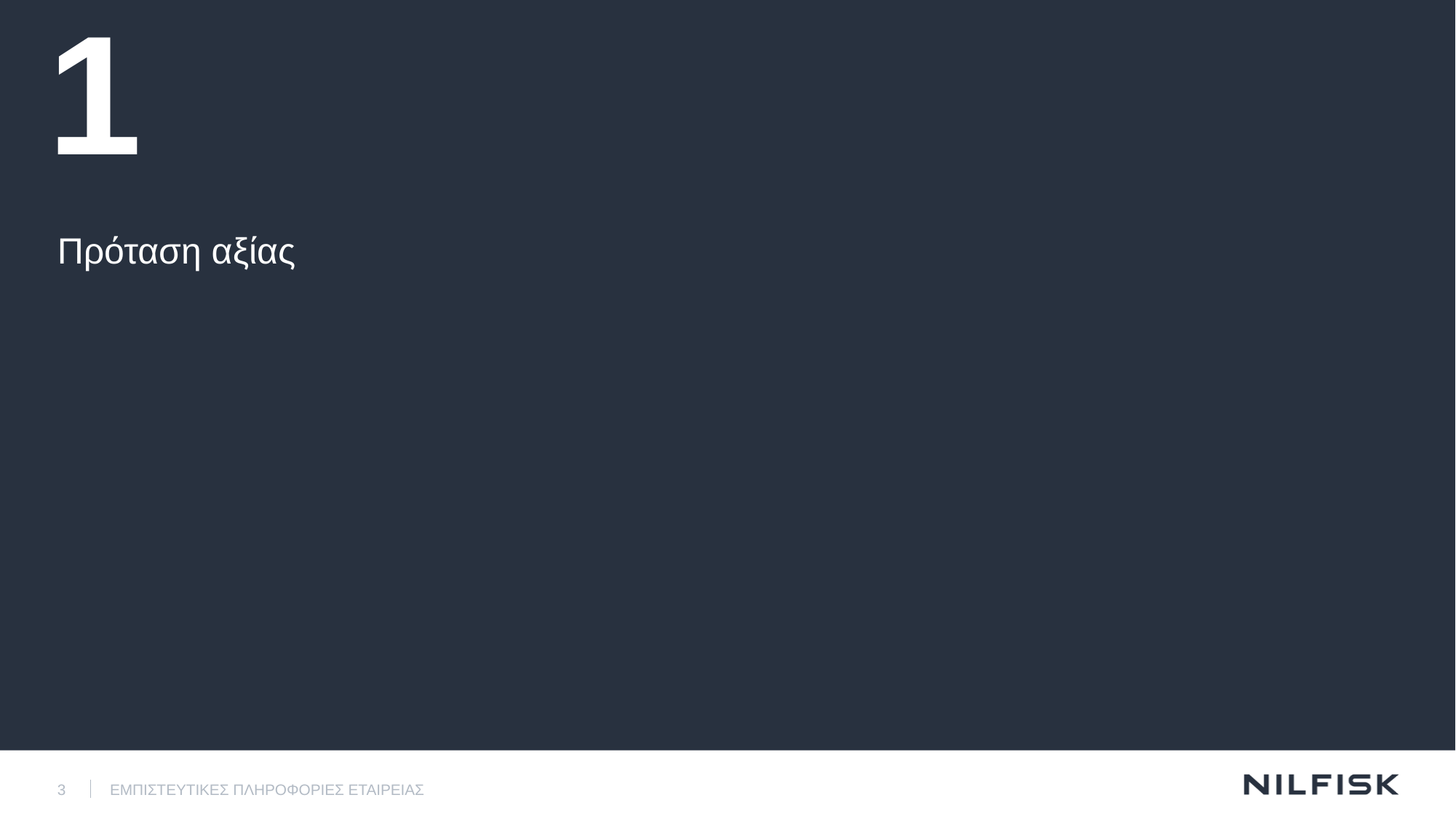

# 1
Πρόταση αξίας
3
ΕΜΠΙΣΤΕΥΤΙΚΕΣ ΠΛΗΡΟΦΟΡΙΕΣ ΕΤΑΙΡΕΙΑΣ